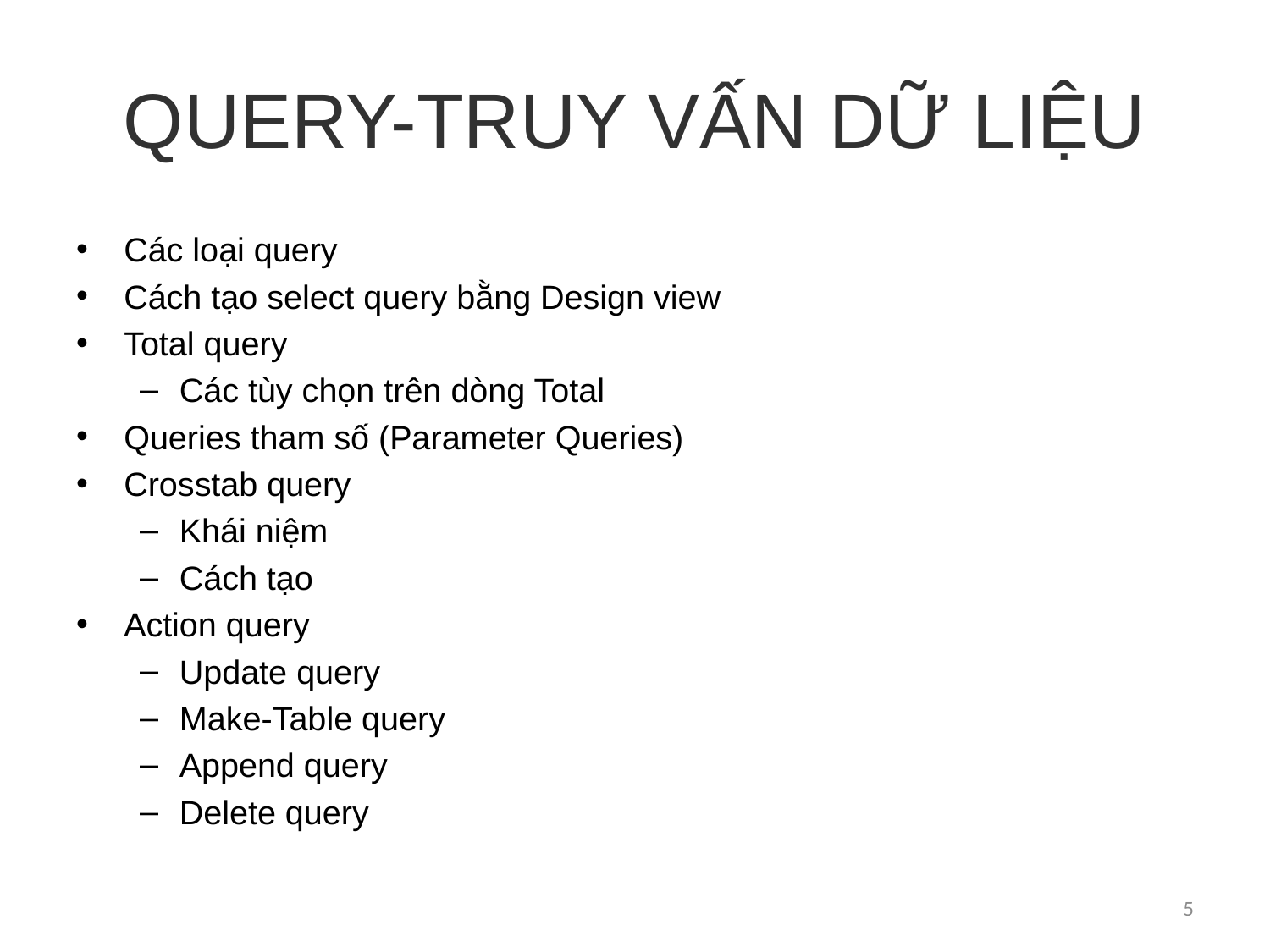

# QUERY-TRUY VẤN DỮ LIỆU
Các loại query
Cách tạo select query bằng Design view
Total query
Các tùy chọn trên dòng Total
Queries tham số (Parameter Queries)
Crosstab query
Khái niệm
Cách tạo
Action query
Update query
Make-Table query
Append query
Delete query

5